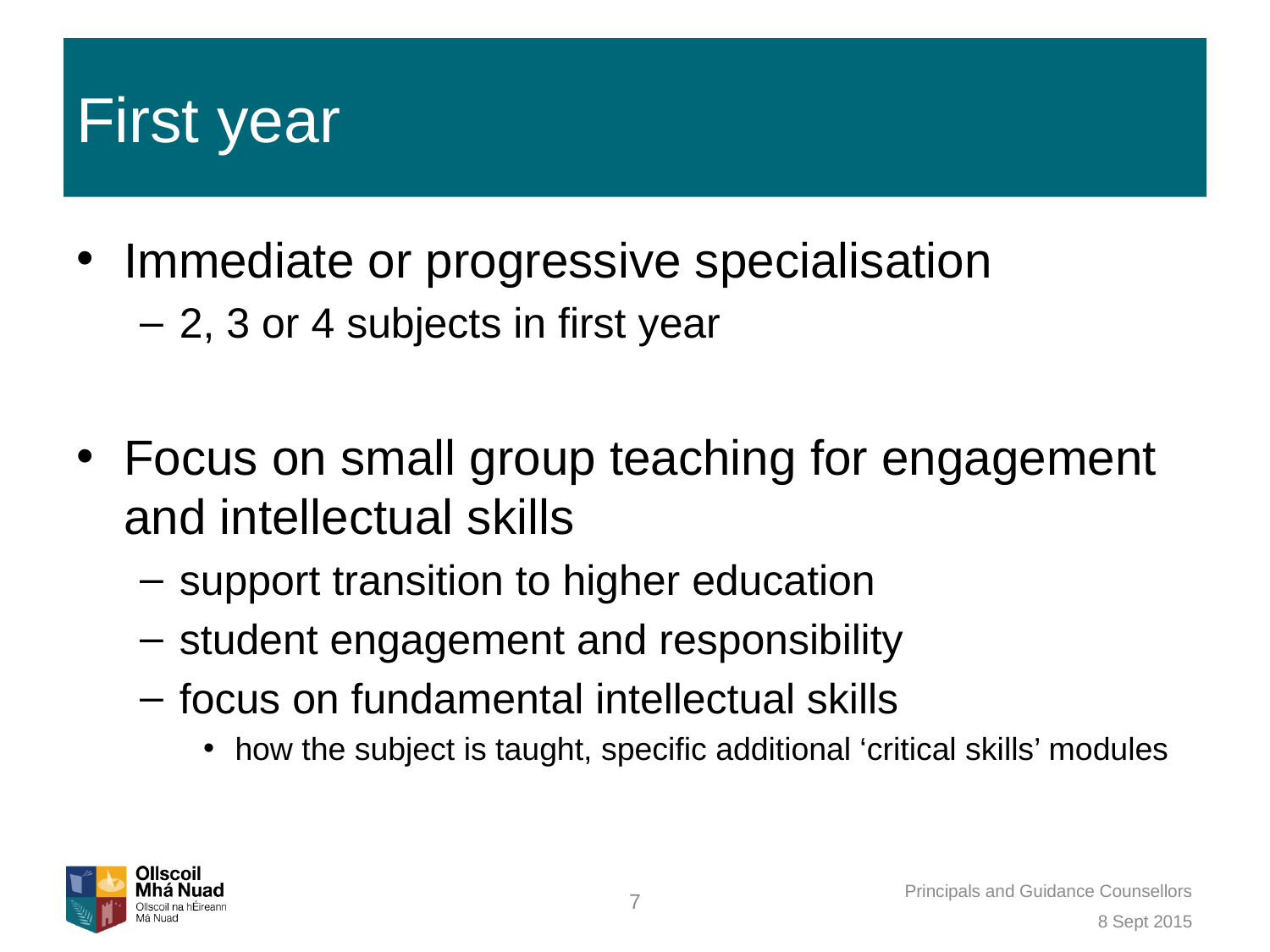

# First year
Immediate or progressive specialisation
2, 3 or 4 subjects in first year

Focus on small group teaching for engagement and intellectual skills
support transition to higher education
student engagement and responsibility
focus on fundamental intellectual skills
how the subject is taught, specific additional ‘critical skills’ modules

Principals and Guidance Counsellors
7
8 Sept 2015